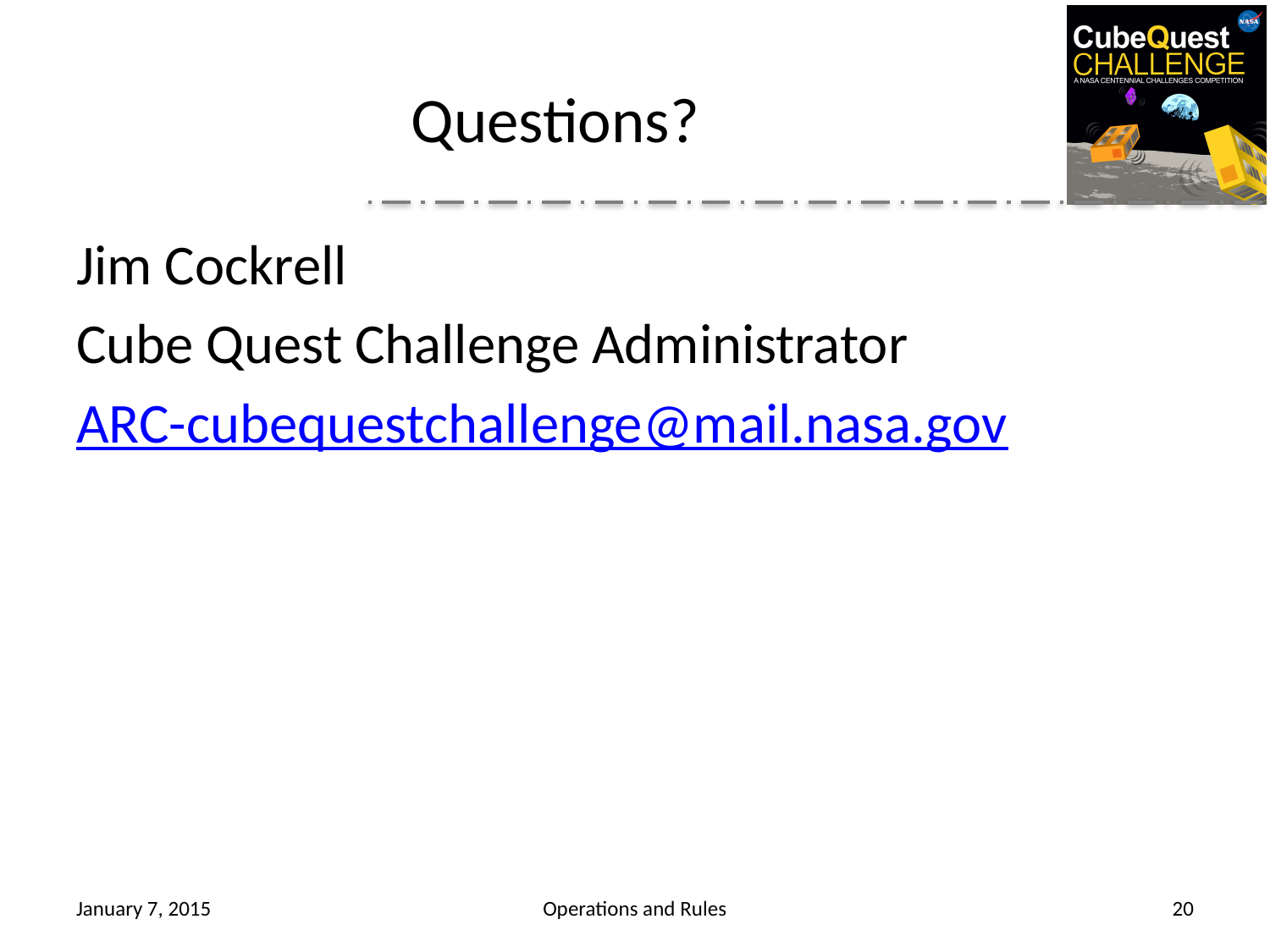

# Questions?
Jim Cockrell
Cube Quest Challenge Administrator
ARC-cubequestchallenge@mail.nasa.gov
January 7, 2015
Operations and Rules
20